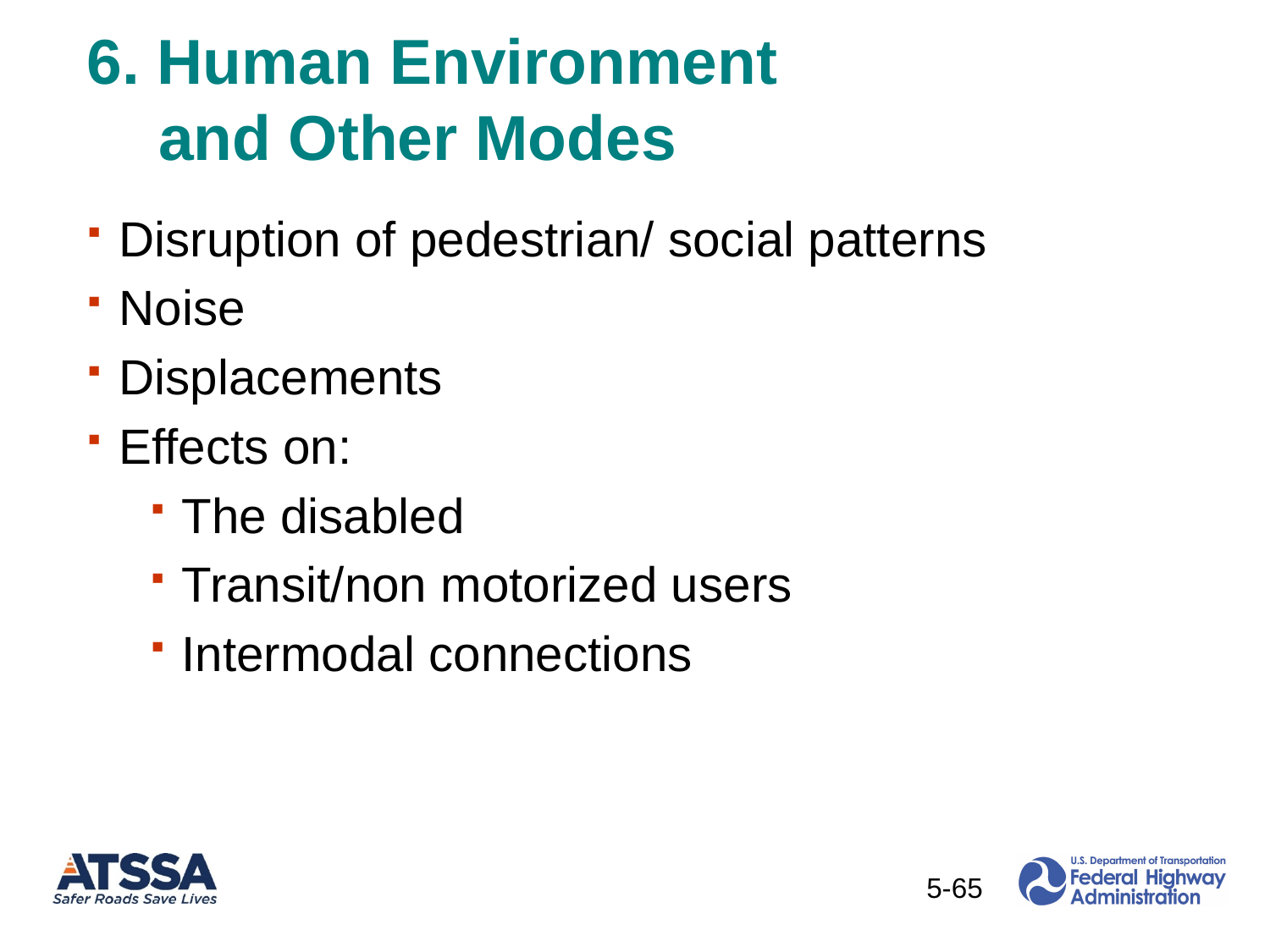

# 6. Human Environment and Other Modes
Disruption of pedestrian/ social patterns
Noise
Displacements
Effects on:
The disabled
Transit/non motorized users
Intermodal connections